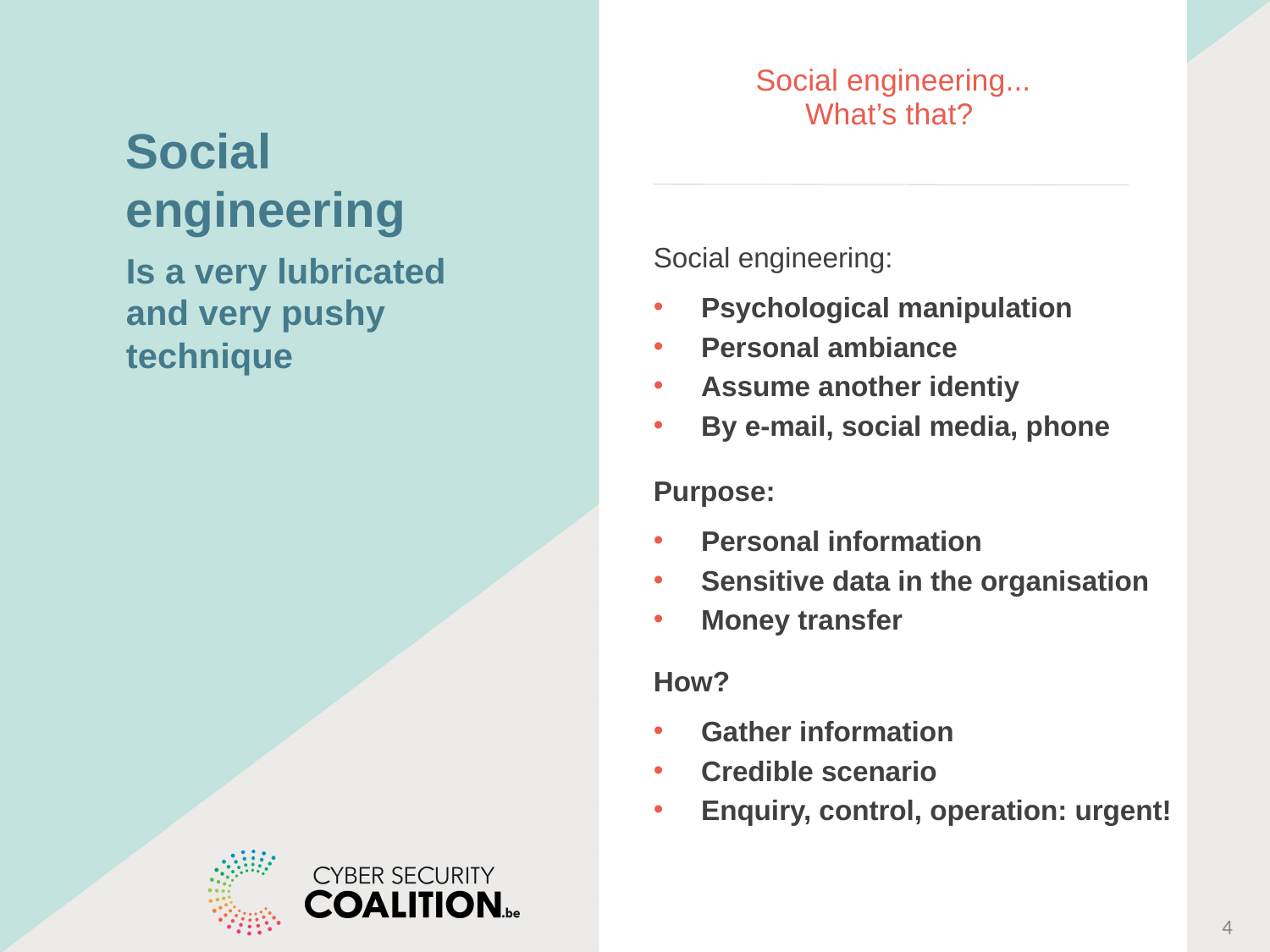

# Social engineering... What’s that?
Social engineering
Is a very lubricated and very pushy technique
Social engineering:
Psychological manipulation
Personal ambiance
Assume another identiy
By e-mail, social media, phone

Purpose:
Personal information
Sensitive data in the organisation
Money transfer

How?
Gather information
Credible scenario
Enquiry, control, operation: urgent!
4